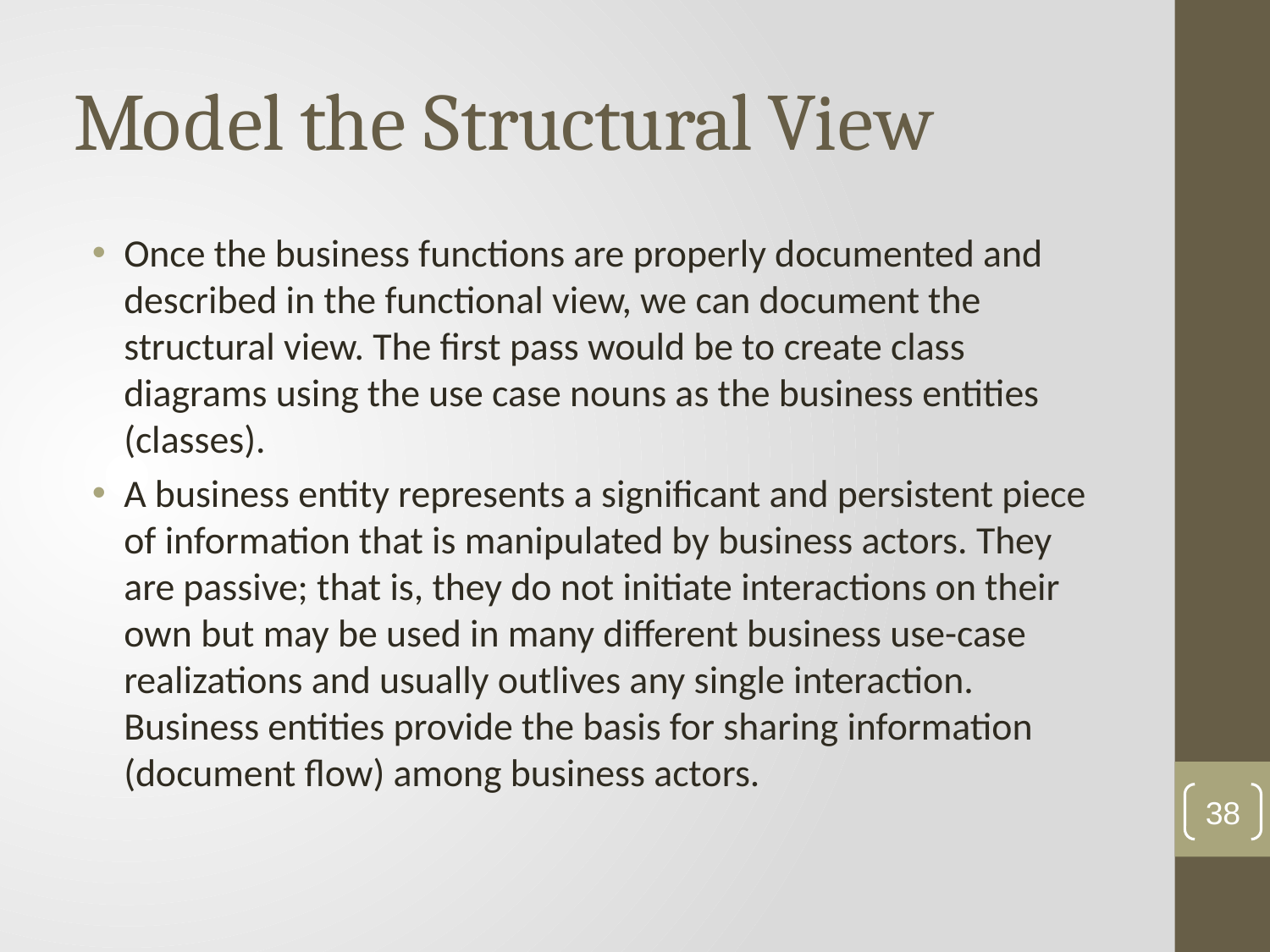

# Model the Structural View
Once the business functions are properly documented and described in the functional view, we can document the structural view. The first pass would be to create class diagrams using the use case nouns as the business entities (classes).
A business entity represents a significant and persistent piece of information that is manipulated by business actors. They are passive; that is, they do not initiate interactions on their own but may be used in many different business use-case realizations and usually outlives any single interaction. Business entities provide the basis for sharing information (document flow) among business actors.

38